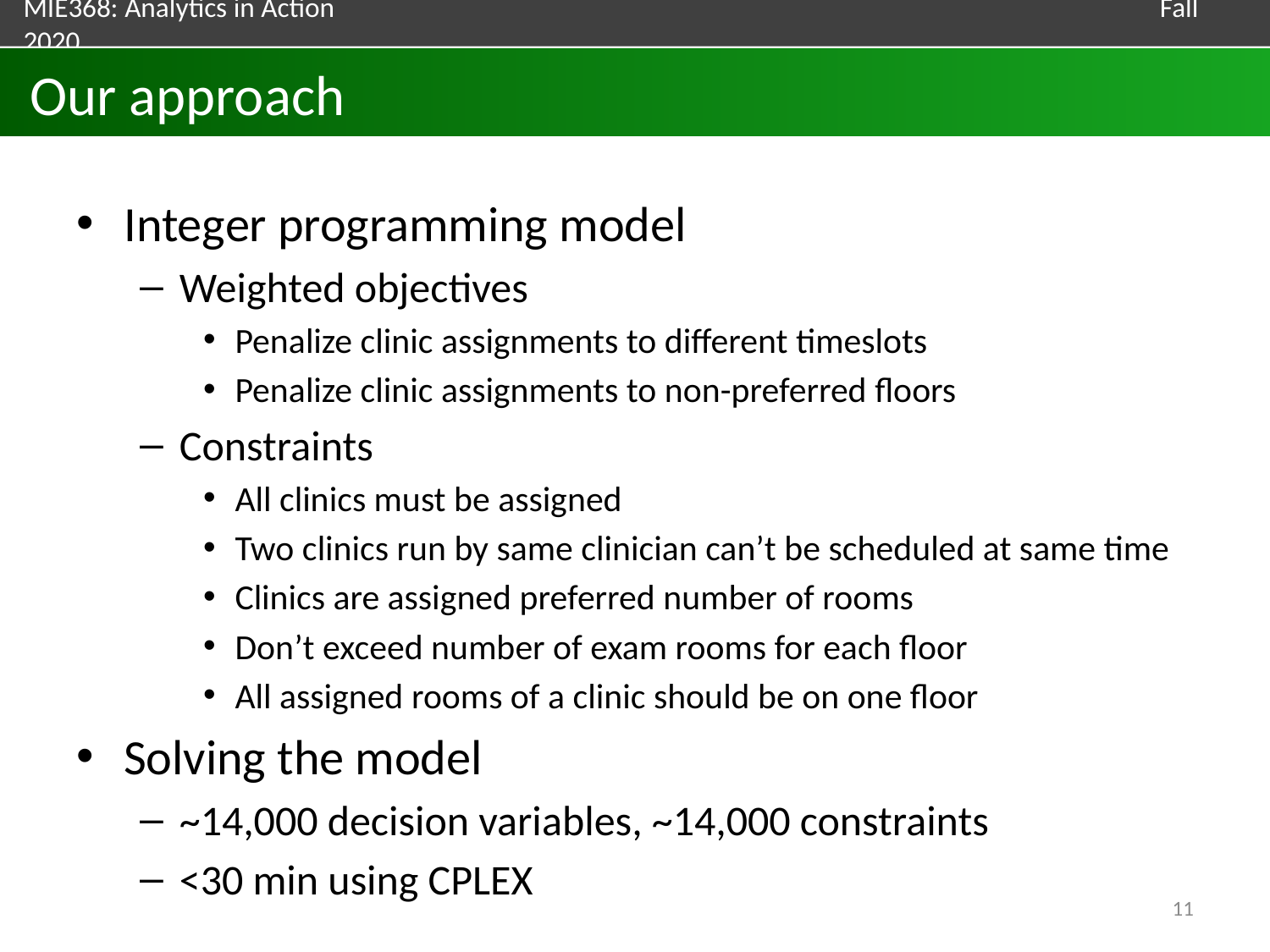

# Our approach
Integer programming model
Weighted objectives
Penalize clinic assignments to different timeslots
Penalize clinic assignments to non-preferred floors
Constraints
All clinics must be assigned
Two clinics run by same clinician can’t be scheduled at same time
Clinics are assigned preferred number of rooms
Don’t exceed number of exam rooms for each floor
All assigned rooms of a clinic should be on one floor
Solving the model
~14,000 decision variables, ~14,000 constraints
<30 min using CPLEX
11